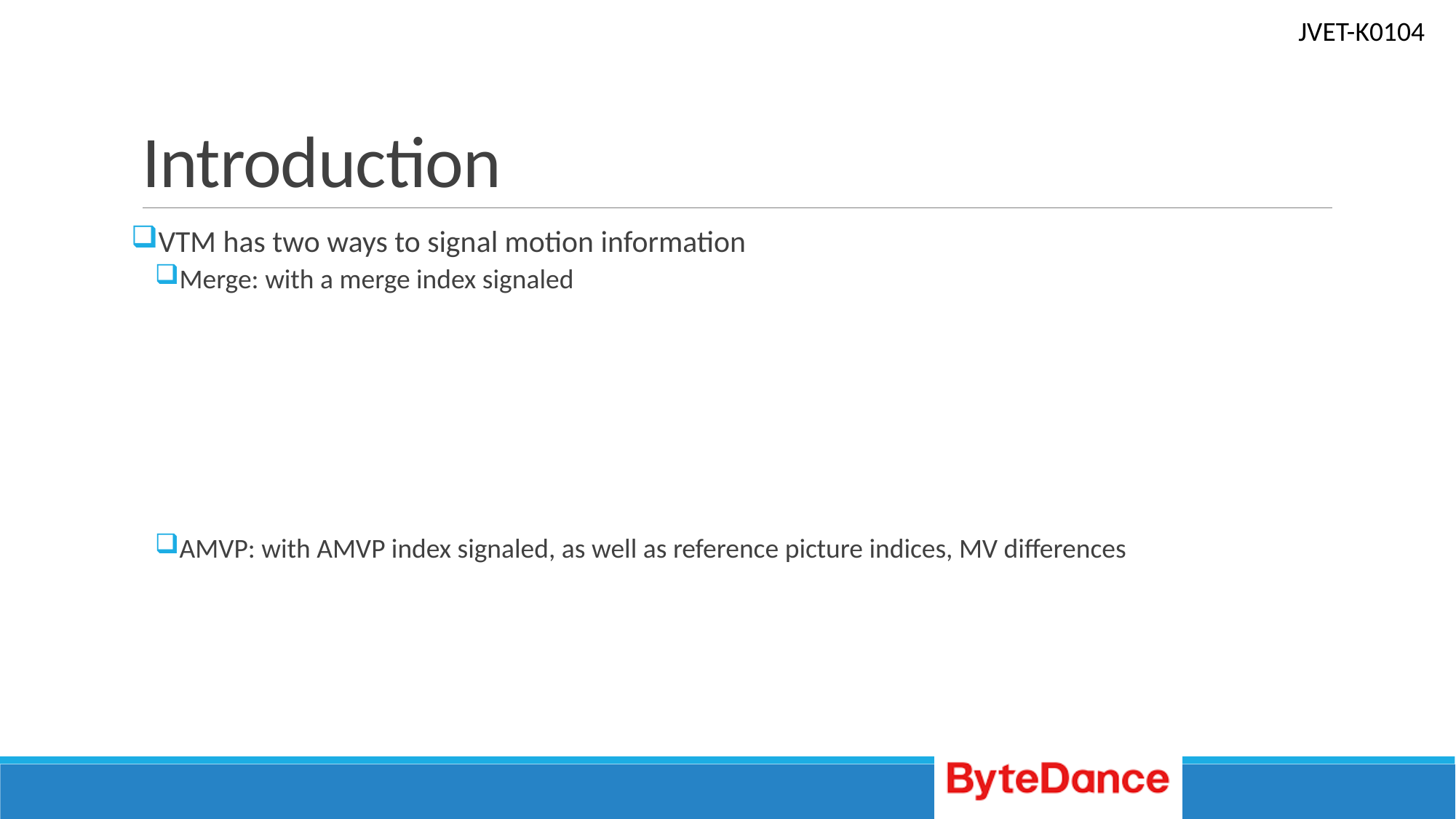

# Introduction
VTM has two ways to signal motion information
Merge: with a merge index signaled

AMVP: with AMVP index signaled, as well as reference picture indices, MV differences